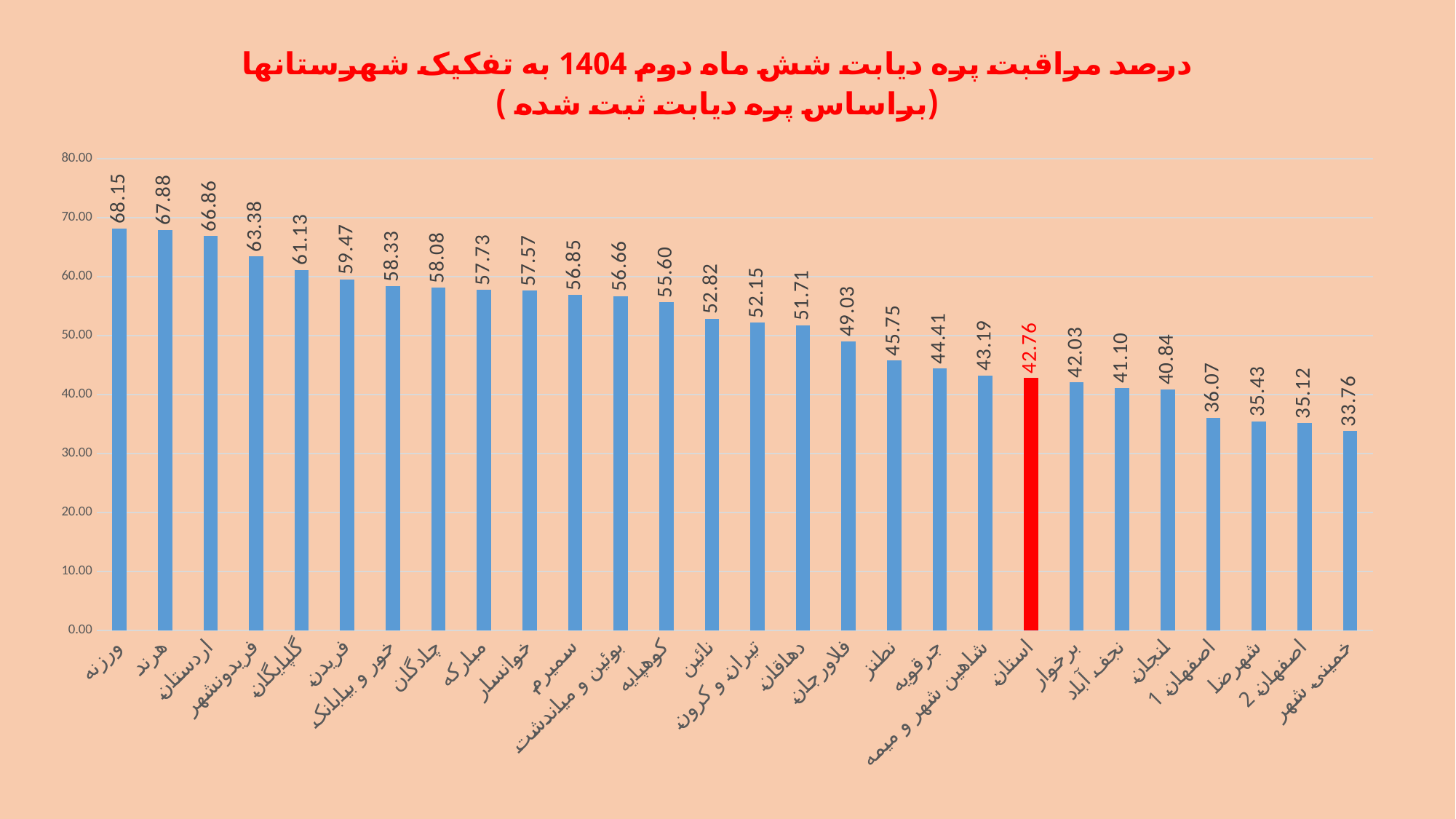

### Chart: درصد مراقبت پره دیابت شش ماه دوم 1404 به تفکیک شهرستانها (براساس پره دیابت ثبت شده )

| Category | درصد مراقبت پره دیابت شش ماه دوم بر اساس ثبت شده) |
|---|---|
| ورزنه | 68.15286624203821 |
| هرند | 67.87678767876788 |
| اردستان | 66.86486486486487 |
| فریدونشهر | 63.38461538461539 |
| گلپایگان | 61.12825033054209 |
| فریدن | 59.47403910991233 |
| خور و بیابانک | 58.333333333333336 |
| چادگان | 58.08497146480659 |
| مبارکه | 57.73361976369495 |
| خوانسار | 57.5704989154013 |
| سمیرم | 56.853854202999656 |
| بوئین و میاندشت | 56.65990534144692 |
| کوهپایه | 55.59820857325656 |
| نائین | 52.82457879088206 |
| تیران و کرون | 52.15181294476449 |
| دهاقان | 51.70821791320406 |
| فلاورجان | 49.03150525087515 |
| نطنز | 45.74585635359116 |
| جرقویه | 44.412400865176636 |
| شاهین شهر و میمه | 43.19389110225764 |
| استان | 42.76367206422818 |
| برخوار | 42.027800490596896 |
| نجف آباد | 41.10243639790012 |
| لنجان | 40.84139985107967 |
| اصفهان 1 | 36.06890730509515 |
| شهرضا | 35.42973880052532 |
| اصفهان 2 | 35.115990791570745 |
| خمینی شهر | 33.76212568536482 |